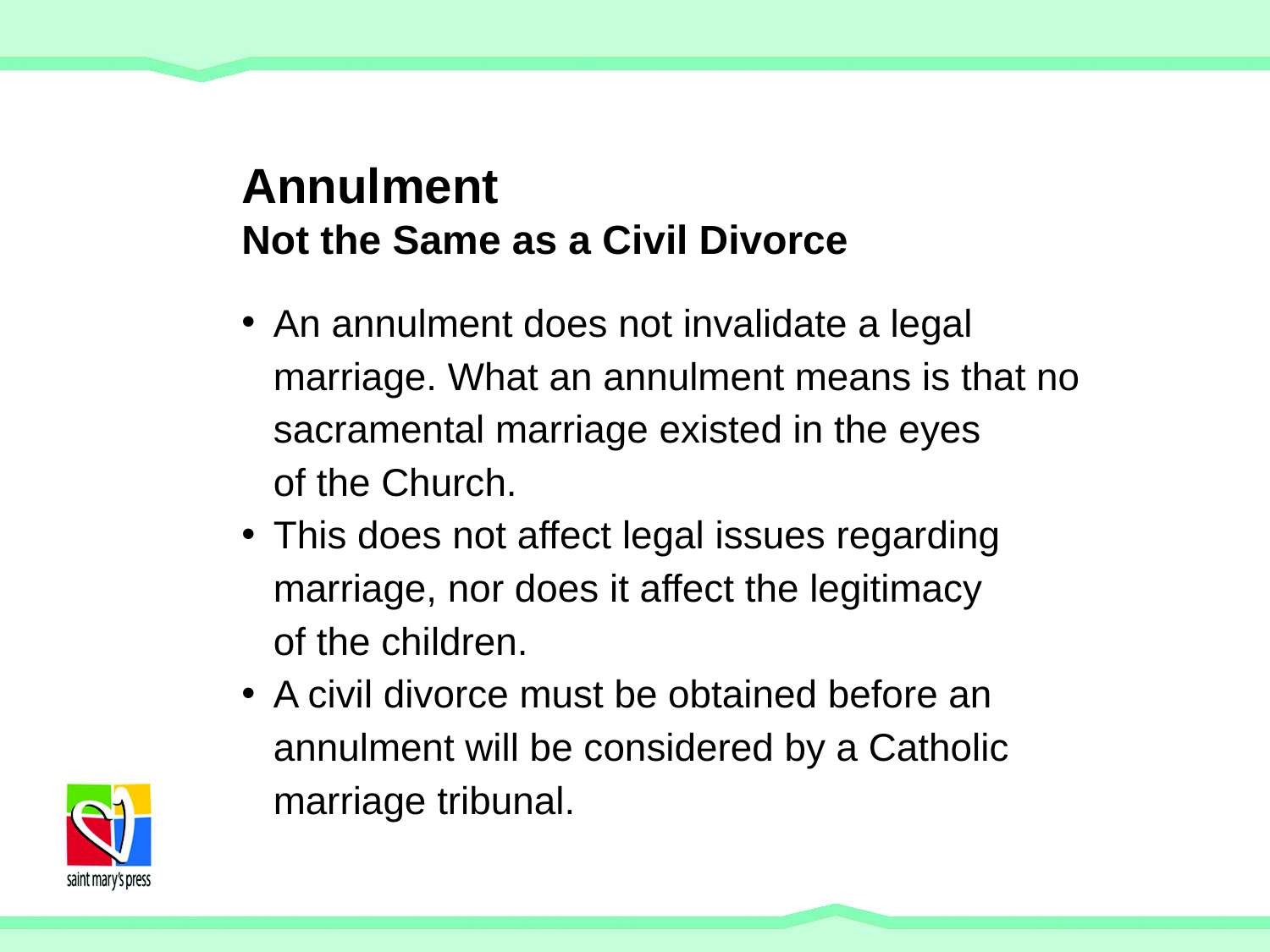

Annulment
Not the Same as a Civil Divorce
An annulment does not invalidate a legal marriage. What an annulment means is that no sacramental marriage existed in the eyes
of the Church.
This does not affect legal issues regarding marriage, nor does it affect the legitimacy
of the children.
A civil divorce must be obtained before an annulment will be considered by a Catholic marriage tribunal.